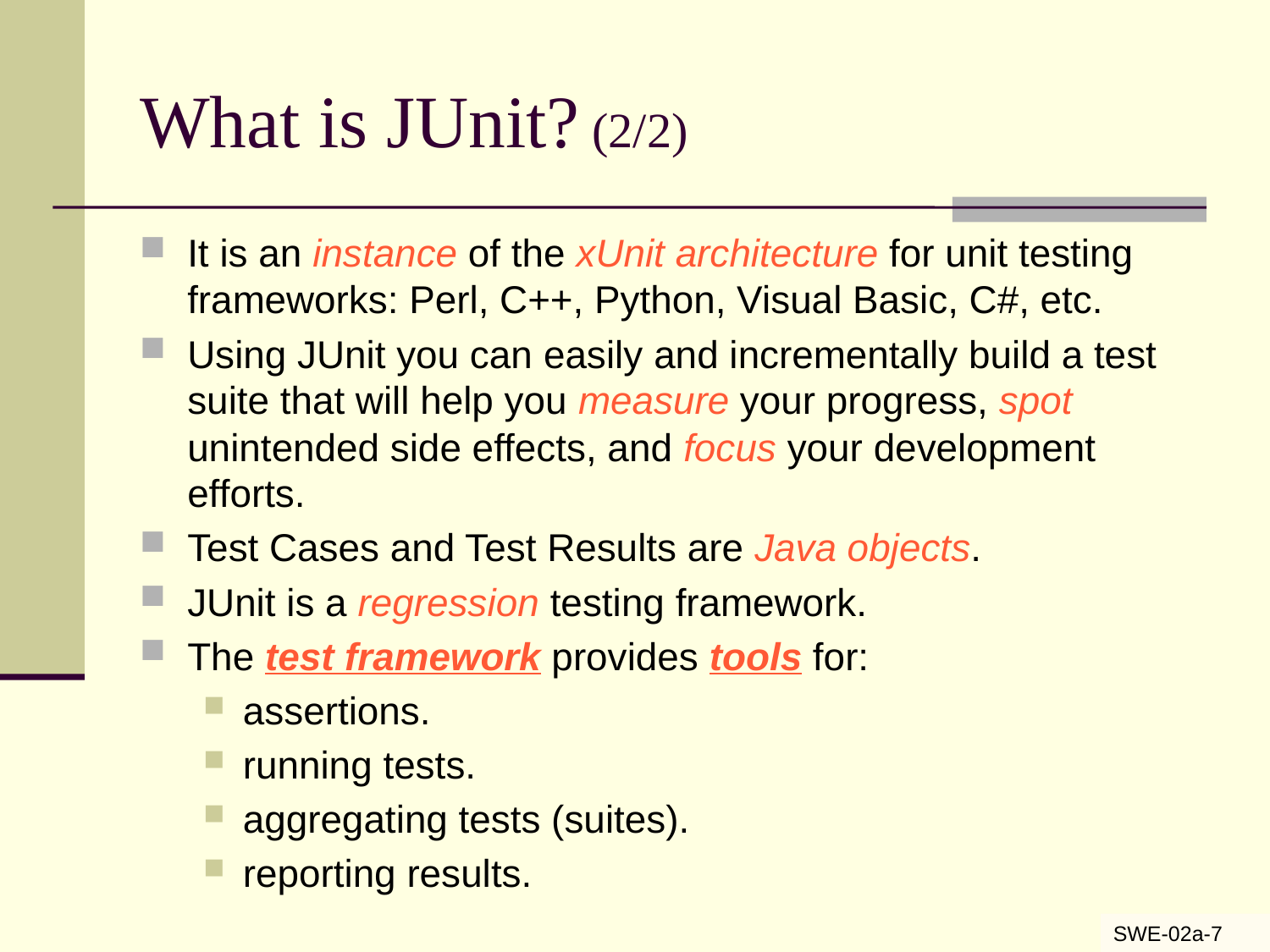

# What is JUnit? (2/2)
It is an instance of the xUnit architecture for unit testing frameworks: Perl, C++, Python, Visual Basic, C#, etc.
Using JUnit you can easily and incrementally build a test suite that will help you measure your progress, spot unintended side effects, and focus your development efforts.
Test Cases and Test Results are Java objects.
JUnit is a regression testing framework.
The test framework provides tools for:
assertions.
running tests.
aggregating tests (suites).
reporting results.